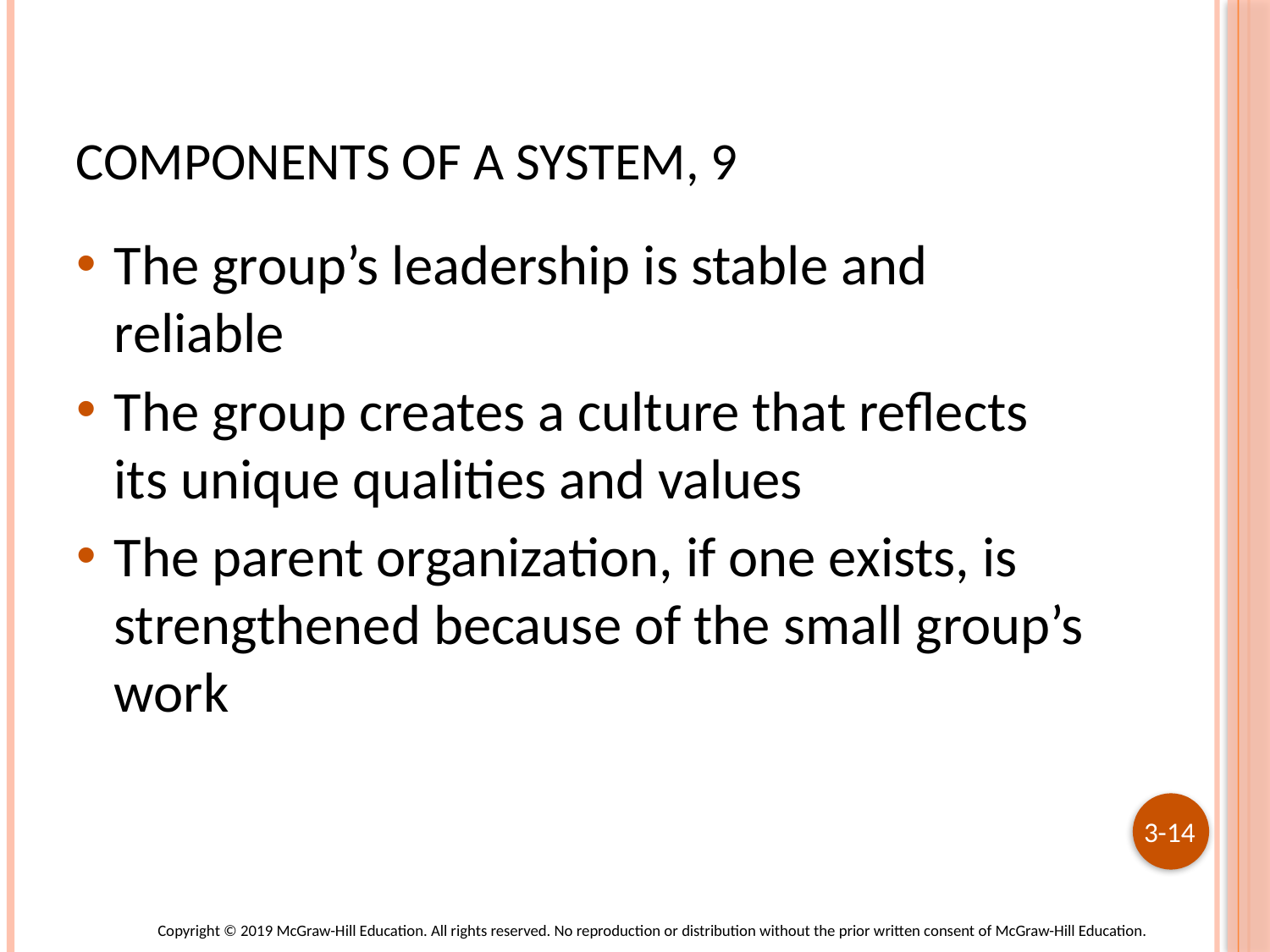

# Components of a System, 9
The group’s leadership is stable and reliable
The group creates a culture that reflects its unique qualities and values
The parent organization, if one exists, is strengthened because of the small group’s work